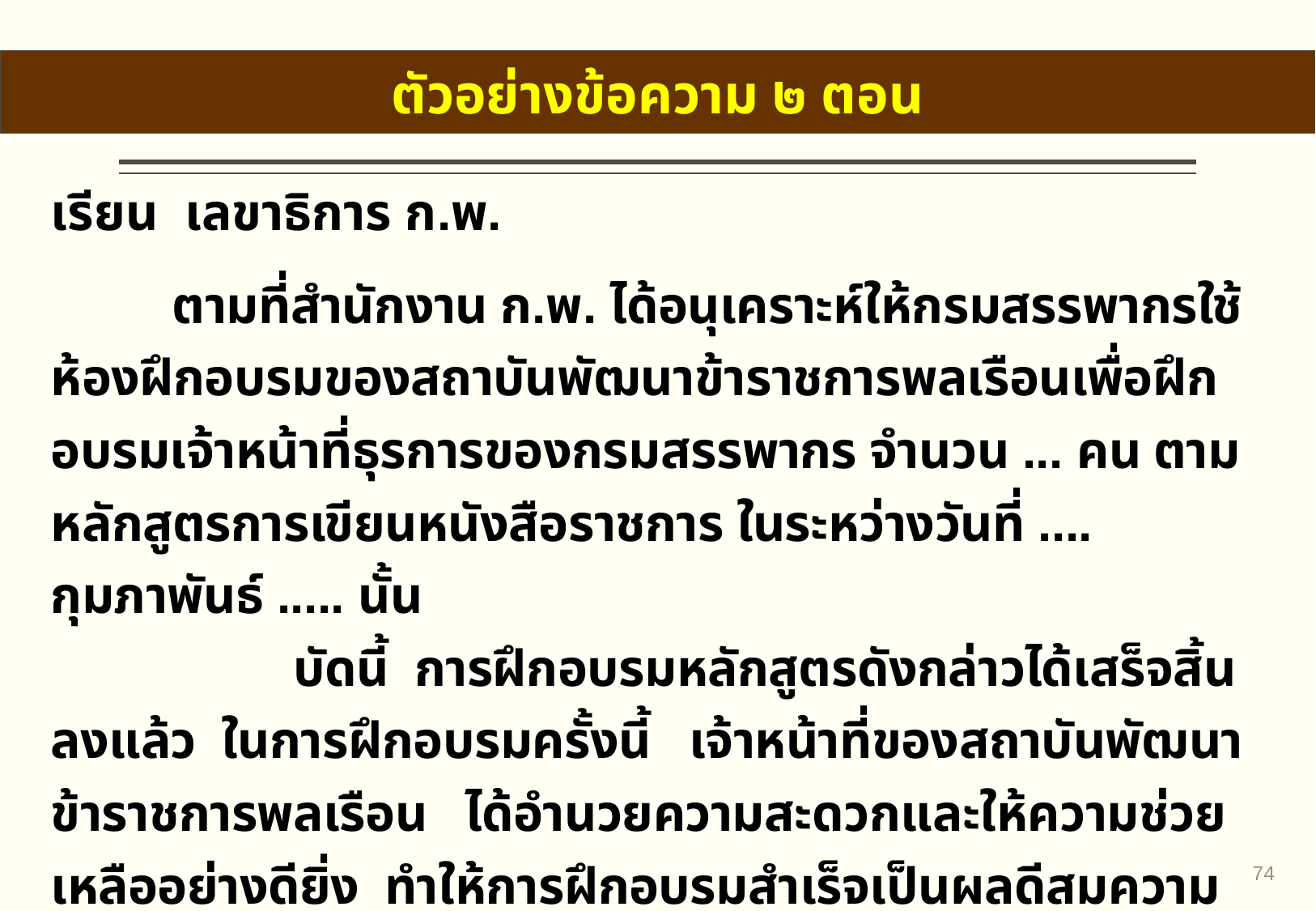

ตัวอย่างข้อความ ๒ ตอน
เรียน  เลขาธิการ ก.พ.
	ตามที่สำนักงาน ก.พ. ได้อนุเคราะห์ให้กรมสรรพากรใช้ห้องฝึกอบรมของสถาบันพัฒนาข้าราชการพลเรือนเพื่อฝึกอบรมเจ้าหน้าที่ธุรการของกรมสรรพากร จำนวน ... คน ตามหลักสูตรการเขียนหนังสือราชการ ในระหว่างวันที่ .... กุมภาพันธ์ ..... นั้น
           	บัดนี้  การฝึกอบรมหลักสูตรดังกล่าวได้เสร็จสิ้นลงแล้ว  ในการฝึกอบรมครั้งนี้   เจ้าหน้าที่ของสถาบันพัฒนาข้าราชการพลเรือน   ได้อำนวยความสะดวกและให้ความช่วยเหลืออย่างดียิ่ง  ทำให้การฝึกอบรมสำเร็จเป็นผลดีสมความมุ่งหมาย
          	จึงเรียนมาเพื่อทราบ และขอขอบคุณมา ณ โอกาสนี้
74